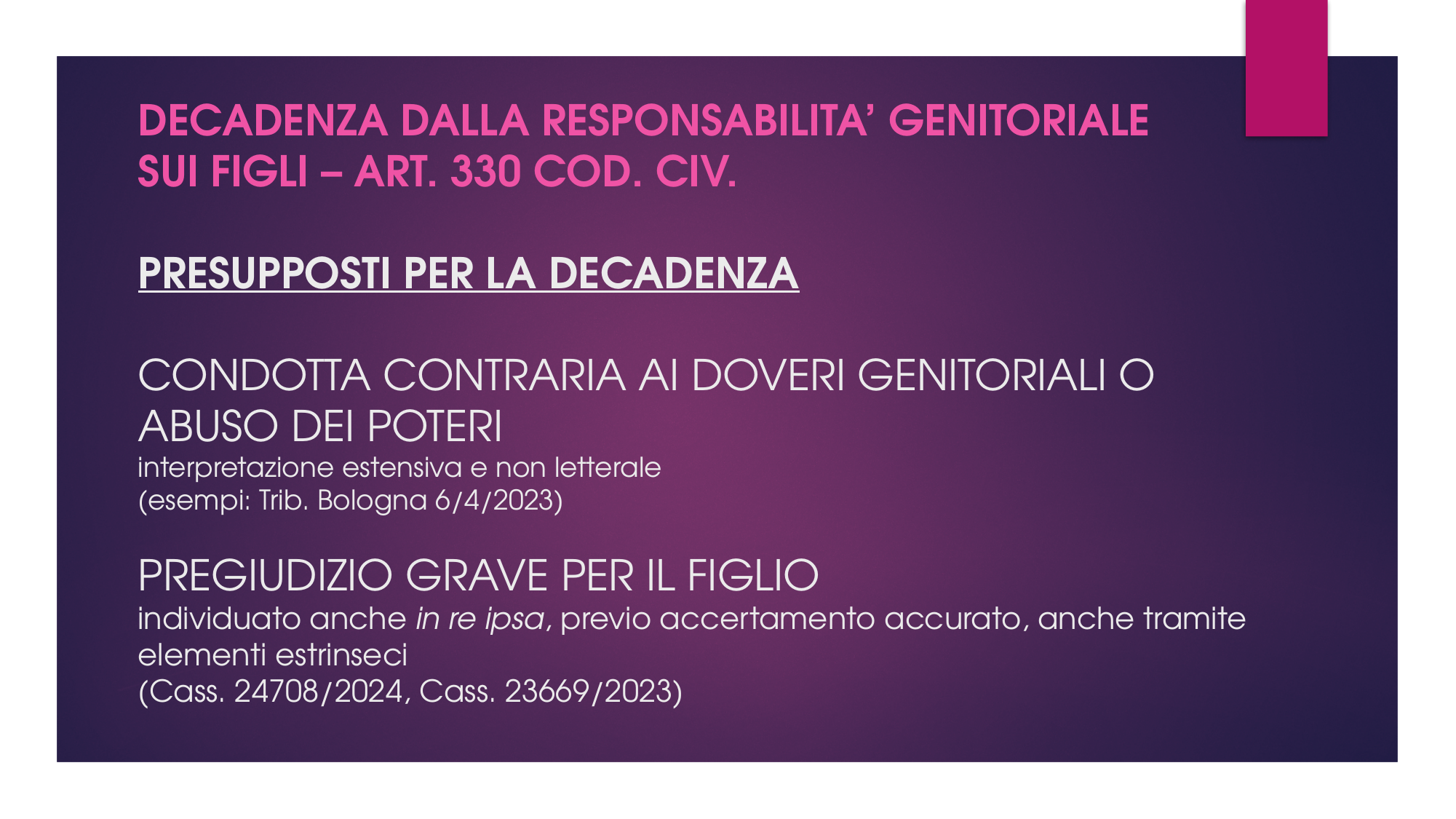

decadenza dalla responsabilita’ genitoriale sui figli – art. 330 cod. civ.
# PRESUPPOSTI PER LA DECADENZA CONDOTTA CONTRARIA AI DOVERI GENITORIALI O ABUSO DEI POTERI interpretazione estensiva e non letterale (esempi: Trib. Bologna 6/4/2023) PREGIUDIZIO GRAVE PER IL FIGLIO individuato anche in re ipsa, previo accertamento accurato, anche tramite elementi estrinseci (Cass. 24708/2024, Cass. 23669/2023)